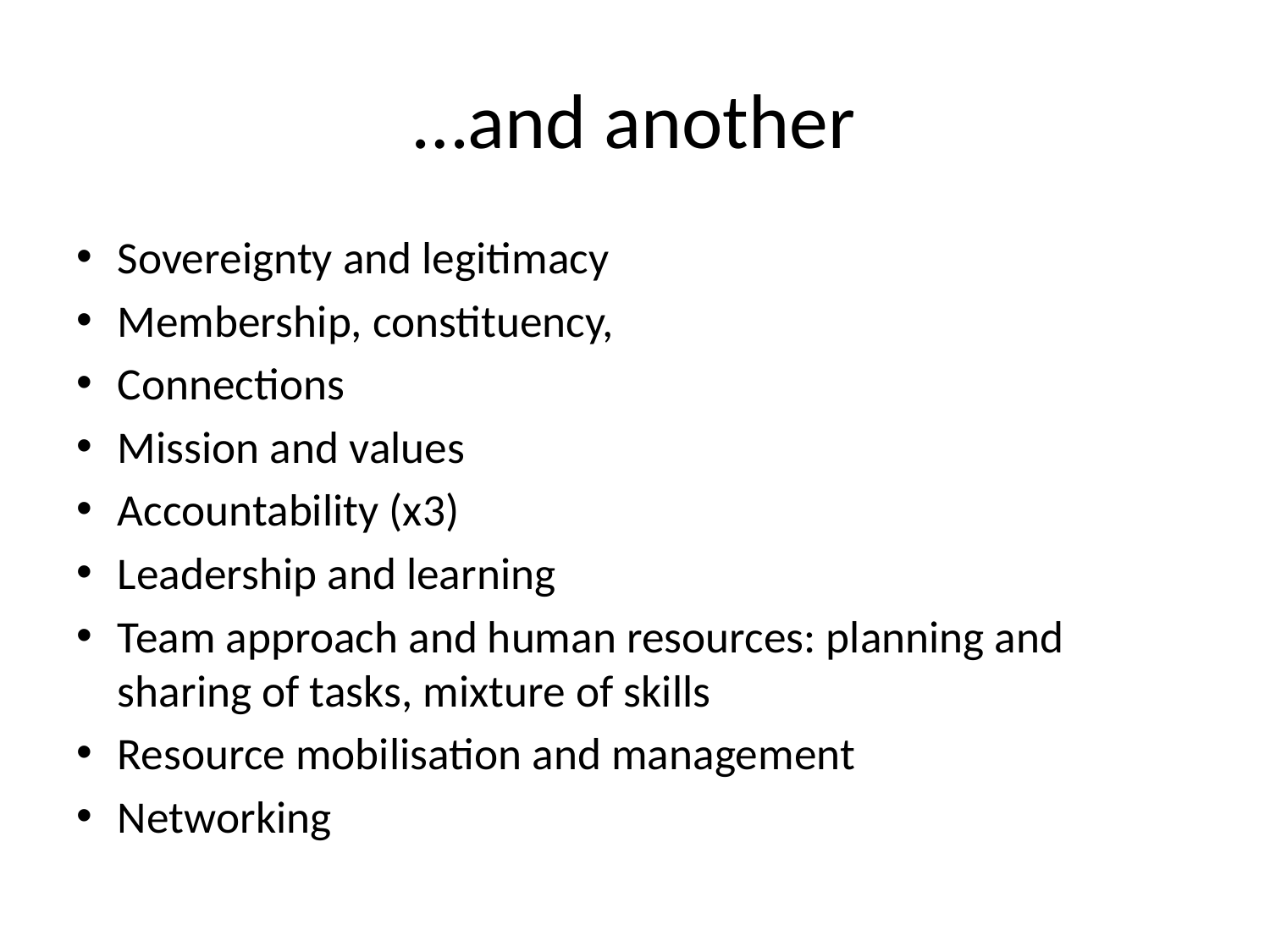

# …and another
Sovereignty and legitimacy
Membership, constituency,
Connections
Mission and values
Accountability (x3)
Leadership and learning
Team approach and human resources: planning and sharing of tasks, mixture of skills
Resource mobilisation and management
Networking